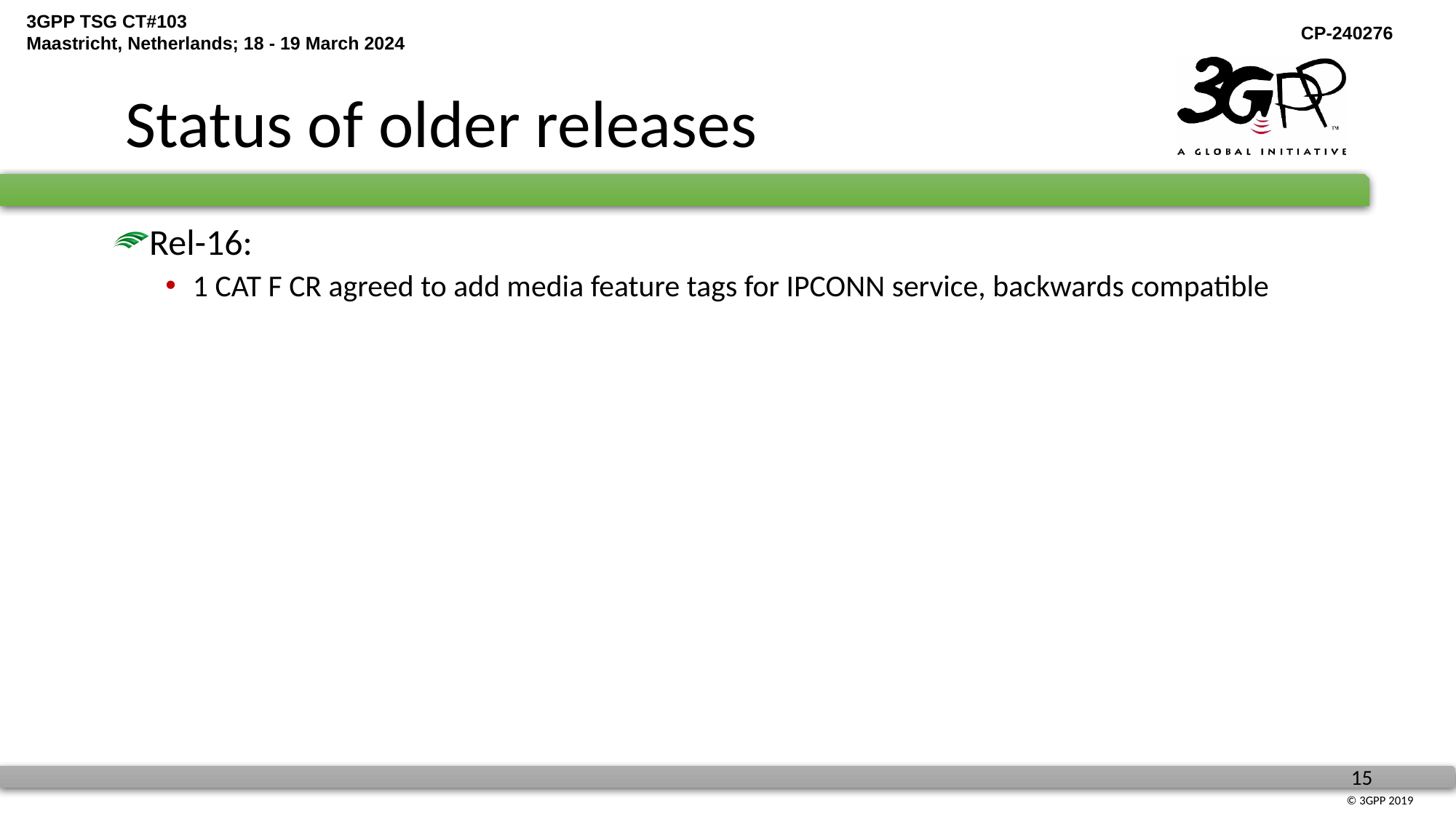

# Status of older releases
Rel-16:
1 CAT F CR agreed to add media feature tags for IPCONN service, backwards compatible